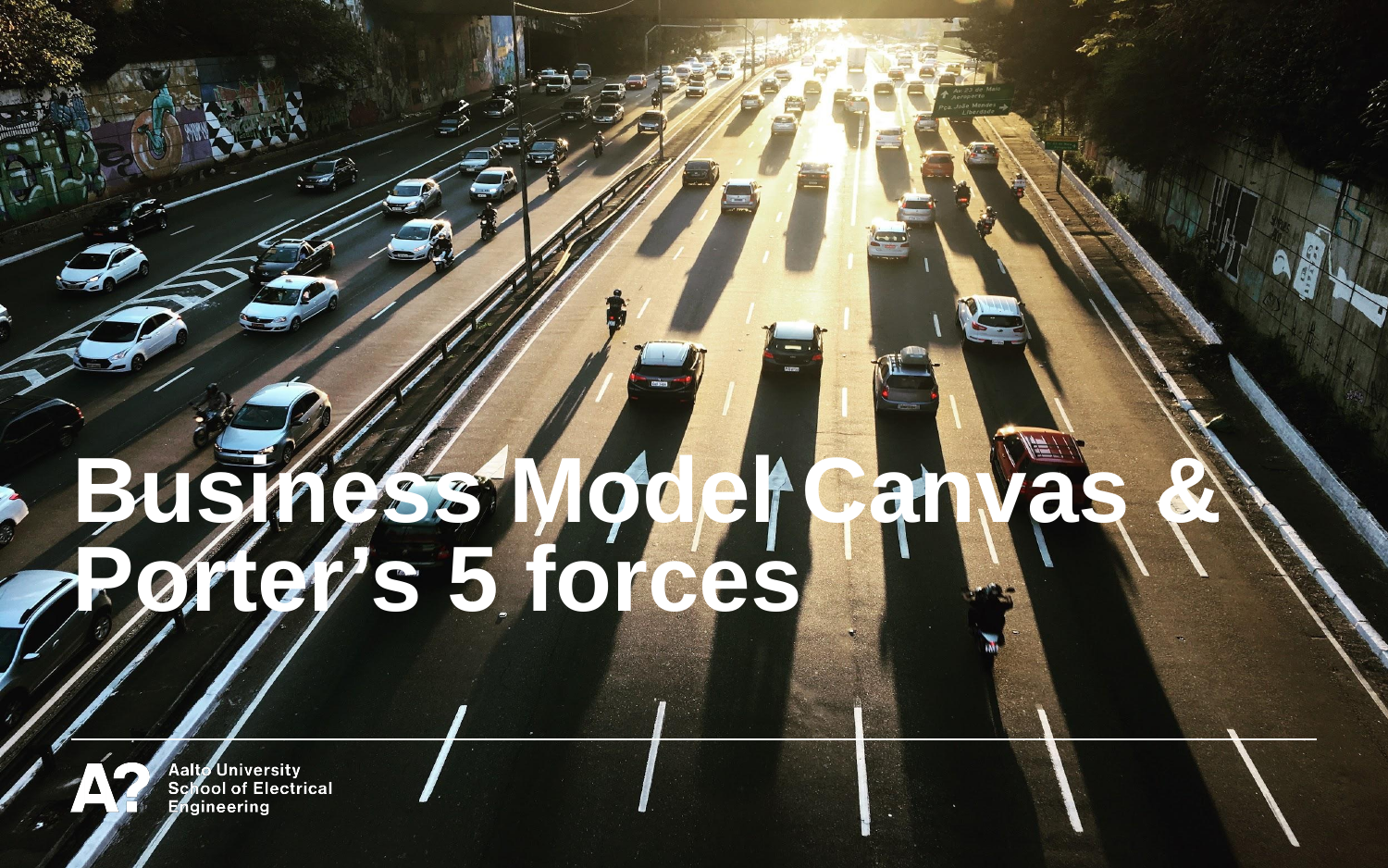

# Business Model Canvas & Porter’s 5 forces